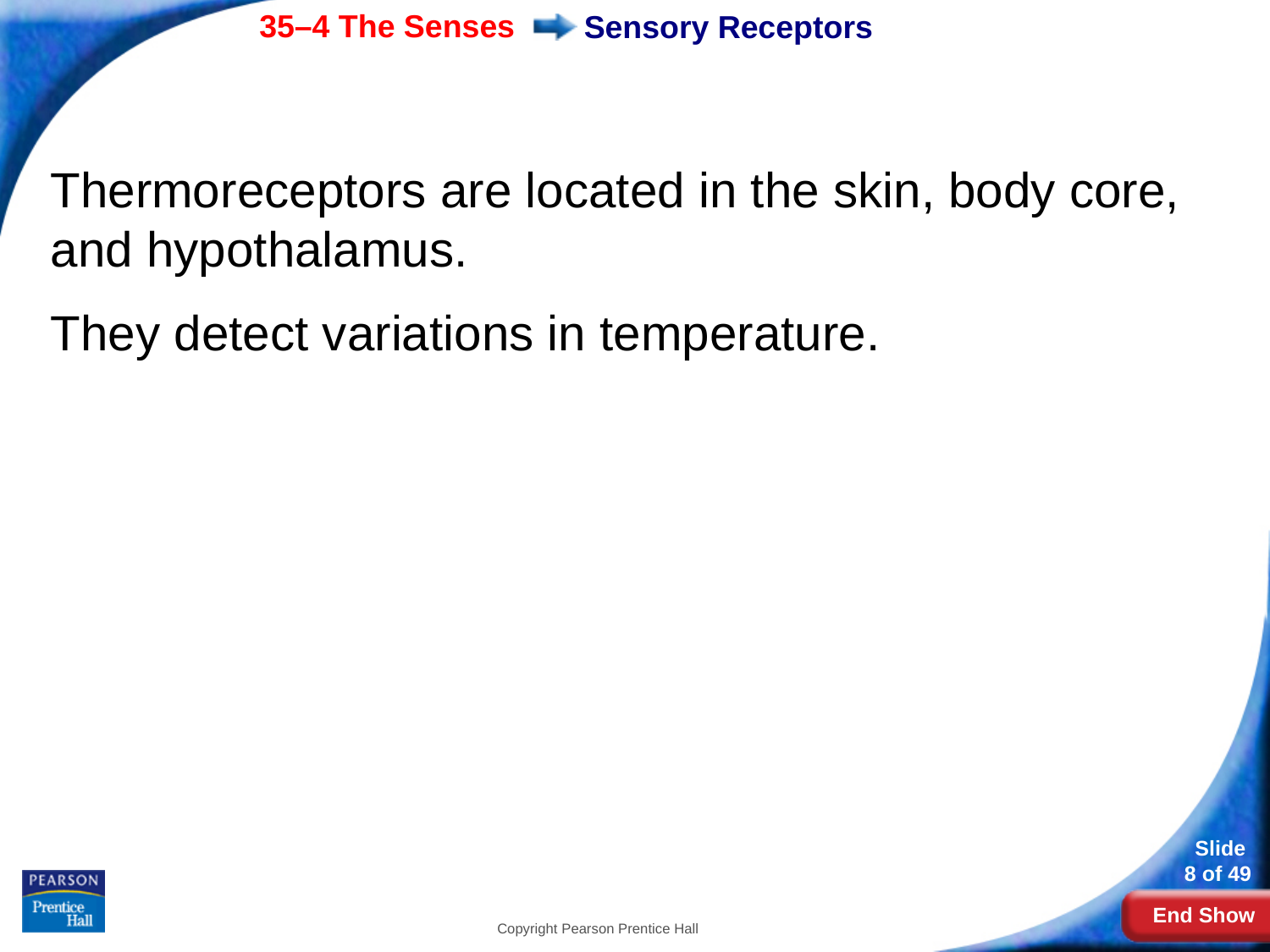

# Sensory Receptors
Thermoreceptors are located in the skin, body core, and hypothalamus.
They detect variations in temperature.
Copyright Pearson Prentice Hall